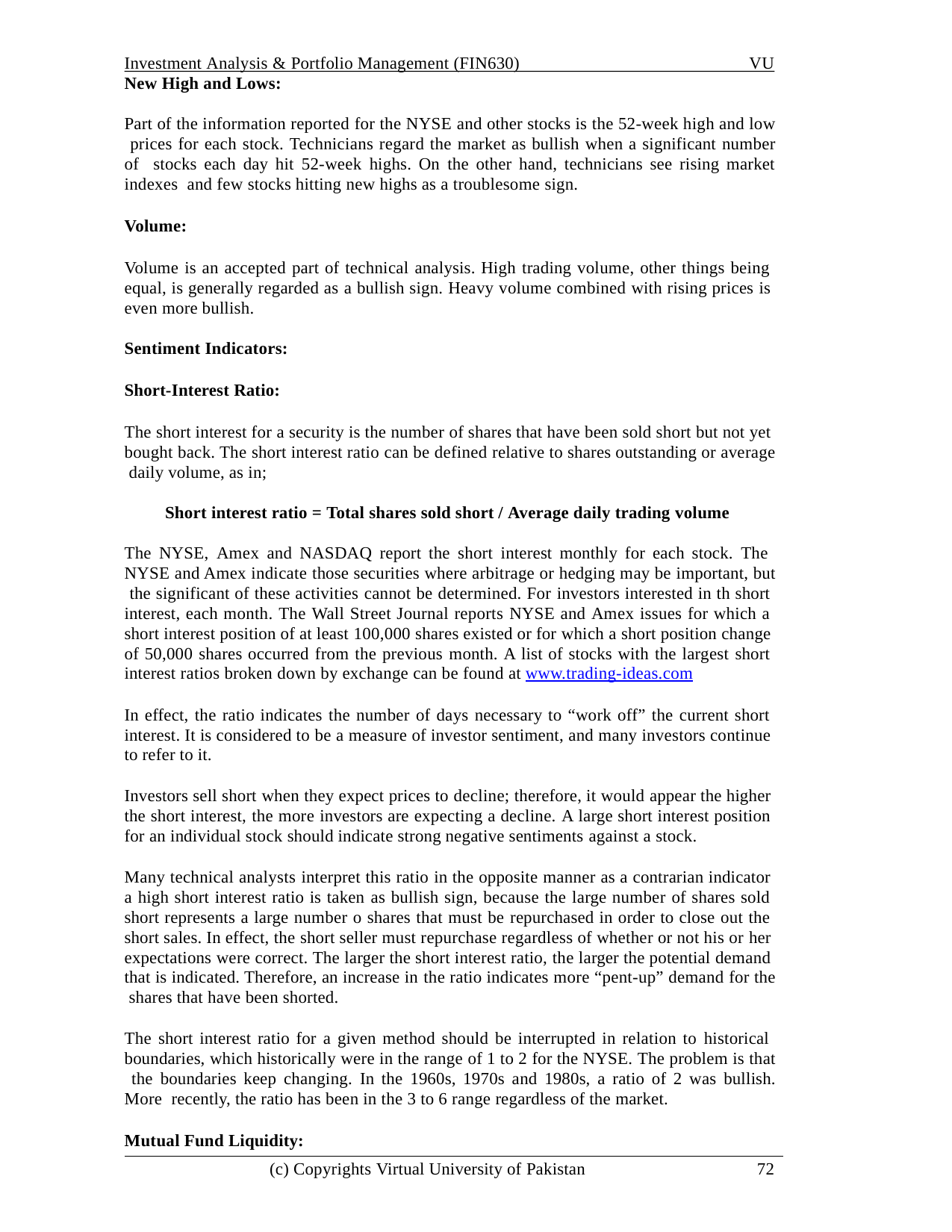

Investment Analysis & Portfolio Management (FIN630)
VU
New High and Lows:

Part of the information reported for the NYSE and other stocks is the 52-week high and low  prices for each stock. Technicians regard the market as bullish when a significant number of  stocks each day hit 52-week highs. On the other hand, technicians see rising market indexes  and few stocks hitting new highs as a troublesome sign.

Volume:

Volume is an accepted part of technical analysis. High trading volume, other things being  equal, is generally regarded as a bullish sign. Heavy volume combined with rising prices is  even more bullish.

Sentiment Indicators:

Short-Interest Ratio:

The short interest for a security is the number of shares that have been sold short but not yet  bought back. The short interest ratio can be defined relative to shares outstanding or average  daily volume, as in;

Short interest ratio = Total shares sold short / Average daily trading volume

The NYSE, Amex and NASDAQ report the short interest monthly for each stock. The  NYSE and Amex indicate those securities where arbitrage or hedging may be important, but  the significant of these activities cannot be determined. For investors interested in th short  interest, each month. The Wall Street Journal reports NYSE and Amex issues for which a  short interest position of at least 100,000 shares existed or for which a short position change  of 50,000 shares occurred from the previous month. A list of stocks with the largest short  interest ratios broken down by exchange can be found at www.trading-ideas.com

In effect, the ratio indicates the number of days necessary to “work off” the current short  interest. It is considered to be a measure of investor sentiment, and many investors continue  to refer to it.

Investors sell short when they expect prices to decline; therefore, it would appear the higher  the short interest, the more investors are expecting a decline. A large short interest position  for an individual stock should indicate strong negative sentiments against a stock.

Many technical analysts interpret this ratio in the opposite manner as a contrarian indicator  a high short interest ratio is taken as bullish sign, because the large number of shares sold  short represents a large number o shares that must be repurchased in order to close out the  short sales. In effect, the short seller must repurchase regardless of whether or not his or her  expectations were correct. The larger the short interest ratio, the larger the potential demand  that is indicated. Therefore, an increase in the ratio indicates more “pent-up” demand for the  shares that have been shorted.

The short interest ratio for a given method should be interrupted in relation to historical  boundaries, which historically were in the range of 1 to 2 for the NYSE. The problem is that  the boundaries keep changing. In the 1960s, 1970s and 1980s, a ratio of 2 was bullish. More  recently, the ratio has been in the 3 to 6 range regardless of the market.

Mutual Fund Liquidity:

(c) Copyrights Virtual University of Pakistan
72